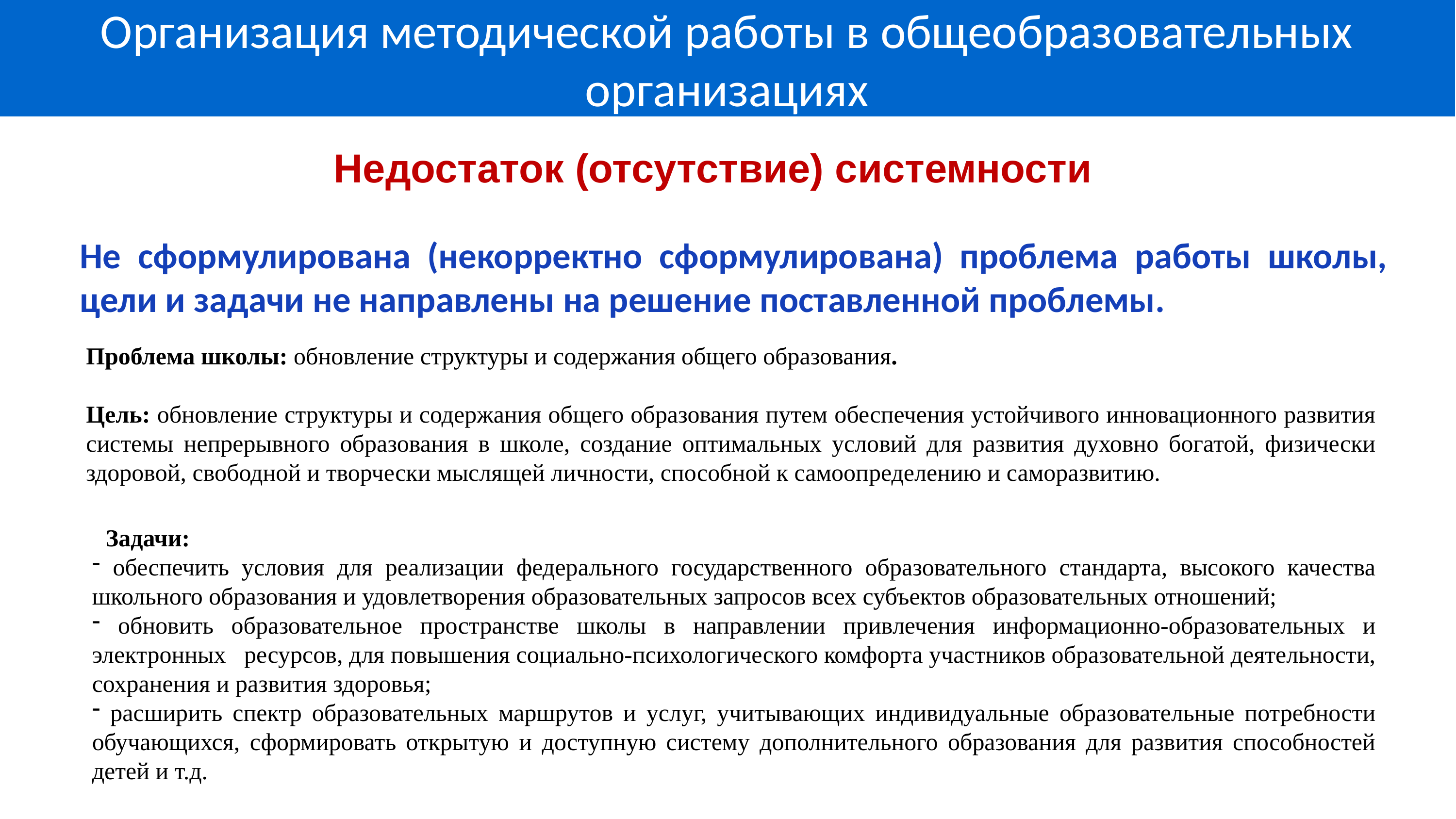

Организация методической работы в общеобразовательных организациях
Недостаток (отсутствие) системности
Не сформулирована (некорректно сформулирована) проблема работы школы, цели и задачи не направлены на решение поставленной проблемы.
О переходе на федеральные государственные образовательные стандарты общего образования
в Республике Крым
Проблема школы: обновление структуры и содержания общего образования.
Цель: обновление структуры и содержания общего образования путем обеспечения устойчивого инновационного развития системы непрерывного образования в школе, создание оптимальных условий для развития духовно богатой, физически здоровой, свободной и творчески мыслящей личности, способной к самоопределению и саморазвитию.
Задачи:
 обеспечить условия для реализации федерального государственного образовательного стандарта, высокого качества школьного образования и удовлетворения образовательных запросов всех субъектов образовательных отношений;
 обновить образовательное пространстве школы в направлении привлечения информационно-образовательных и электронных   ресурсов, для повышения социально-психологического комфорта участников образовательной деятельности, сохранения и развития здоровья;
 расширить спектр образовательных маршрутов и услуг, учитывающих индивидуальные образовательные потребности обучающихся, сформировать открытую и доступную систему дополнительного образования для развития способностей детей и т.д.